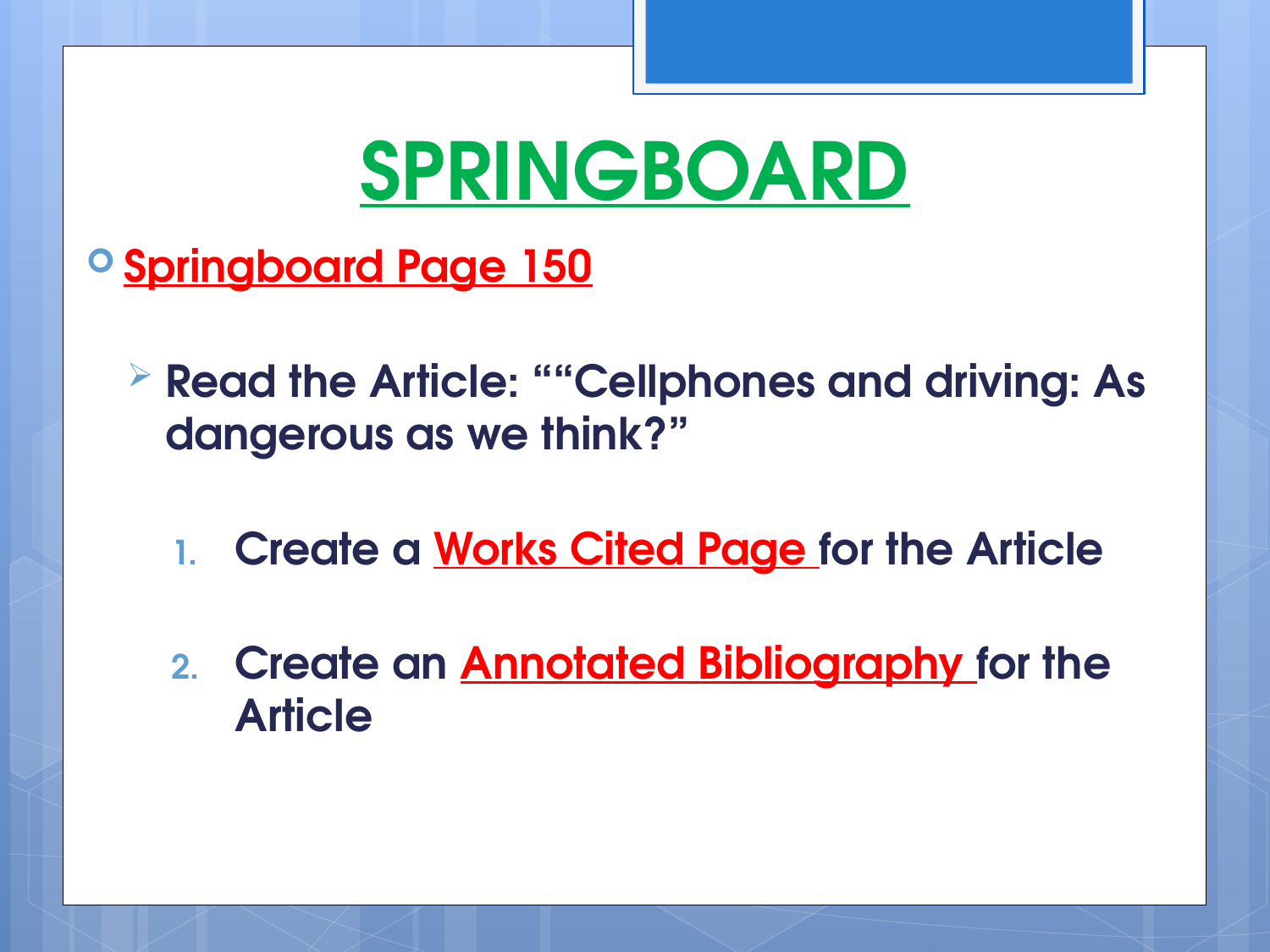

# SPRINGBOARD
Springboard Page 150
Read the Article: ““Cellphones and driving: As dangerous as we think?”
Create a Works Cited Page for the Article
Create an Annotated Bibliography for the Article